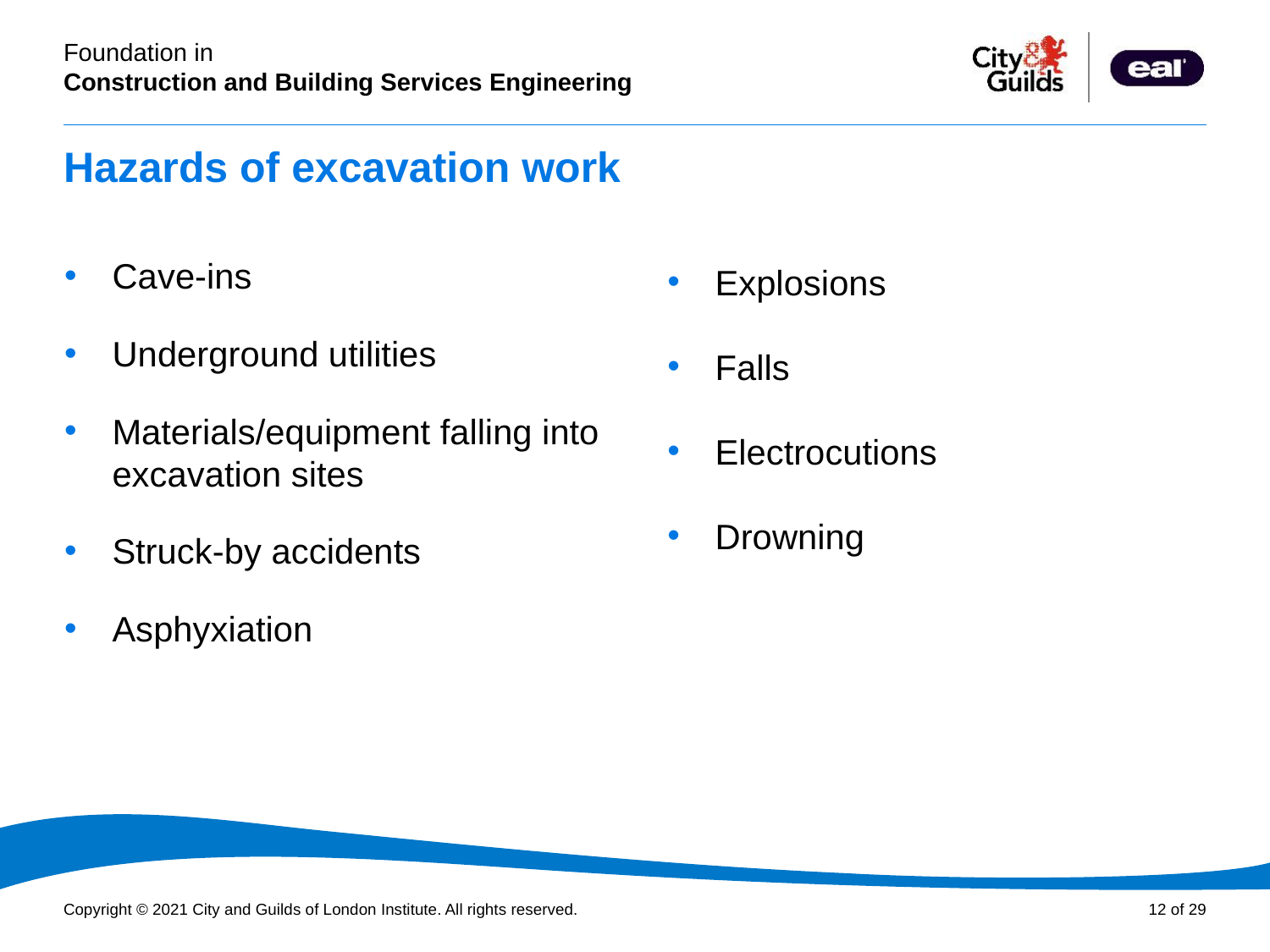

# Hazards of excavation work
Cave-ins
Underground utilities
Materials/equipment falling into excavation sites
Struck-by accidents
Asphyxiation

Explosions

Falls

Electrocutions

Drowning